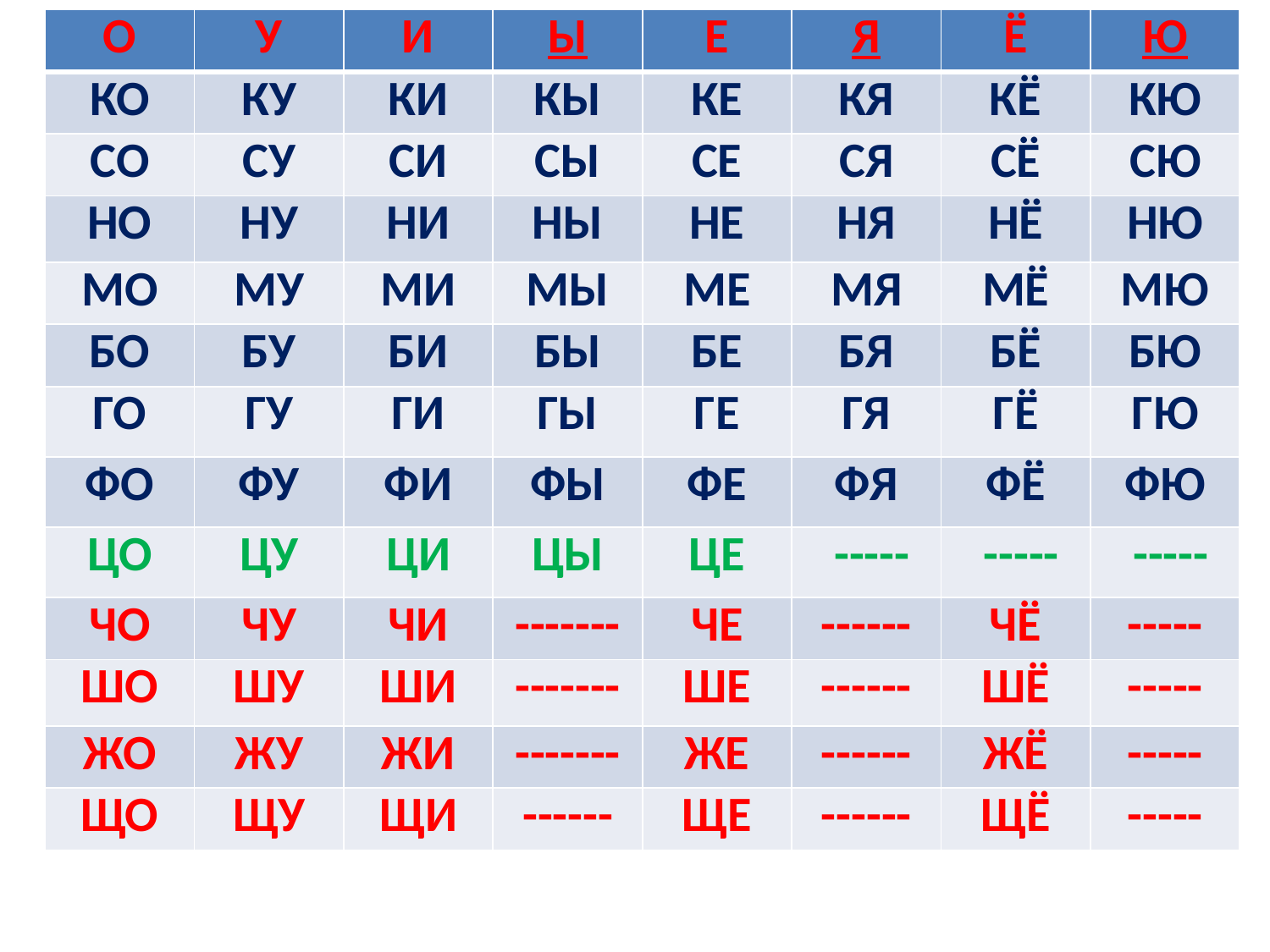

| О | У | И | Ы | Е | Я | Ё | Ю |
| --- | --- | --- | --- | --- | --- | --- | --- |
| КО | КУ | КИ | КЫ | КЕ | КЯ | КЁ | КЮ |
| СО | СУ | СИ | СЫ | СЕ | СЯ | СЁ | СЮ |
| НО | НУ | НИ | НЫ | НЕ | НЯ | НЁ | НЮ |
| МО | МУ | МИ | МЫ | МЕ | МЯ | МЁ | МЮ |
| БО | БУ | БИ | БЫ | БЕ | БЯ | БЁ | БЮ |
| ГО | ГУ | ГИ | ГЫ | ГЕ | ГЯ | ГЁ | ГЮ |
| ФО | ФУ | ФИ | ФЫ | ФЕ | ФЯ | ФЁ | ФЮ |
| ЦО | ЦУ | ЦИ | ЦЫ | ЦЕ | ----- | ----- | ----- |
| ЧО | ЧУ | ЧИ | ------- | ЧЕ | ------ | ЧЁ | ----- |
| ШО | ШУ | ШИ | ------- | ШЕ | ------ | ШЁ | ----- |
| ЖО | ЖУ | ЖИ | ------- | ЖЕ | ------ | ЖЁ | ----- |
| ЩО | ЩУ | ЩИ | ------ | ЩЕ | ------ | ЩЁ | ----- |
#